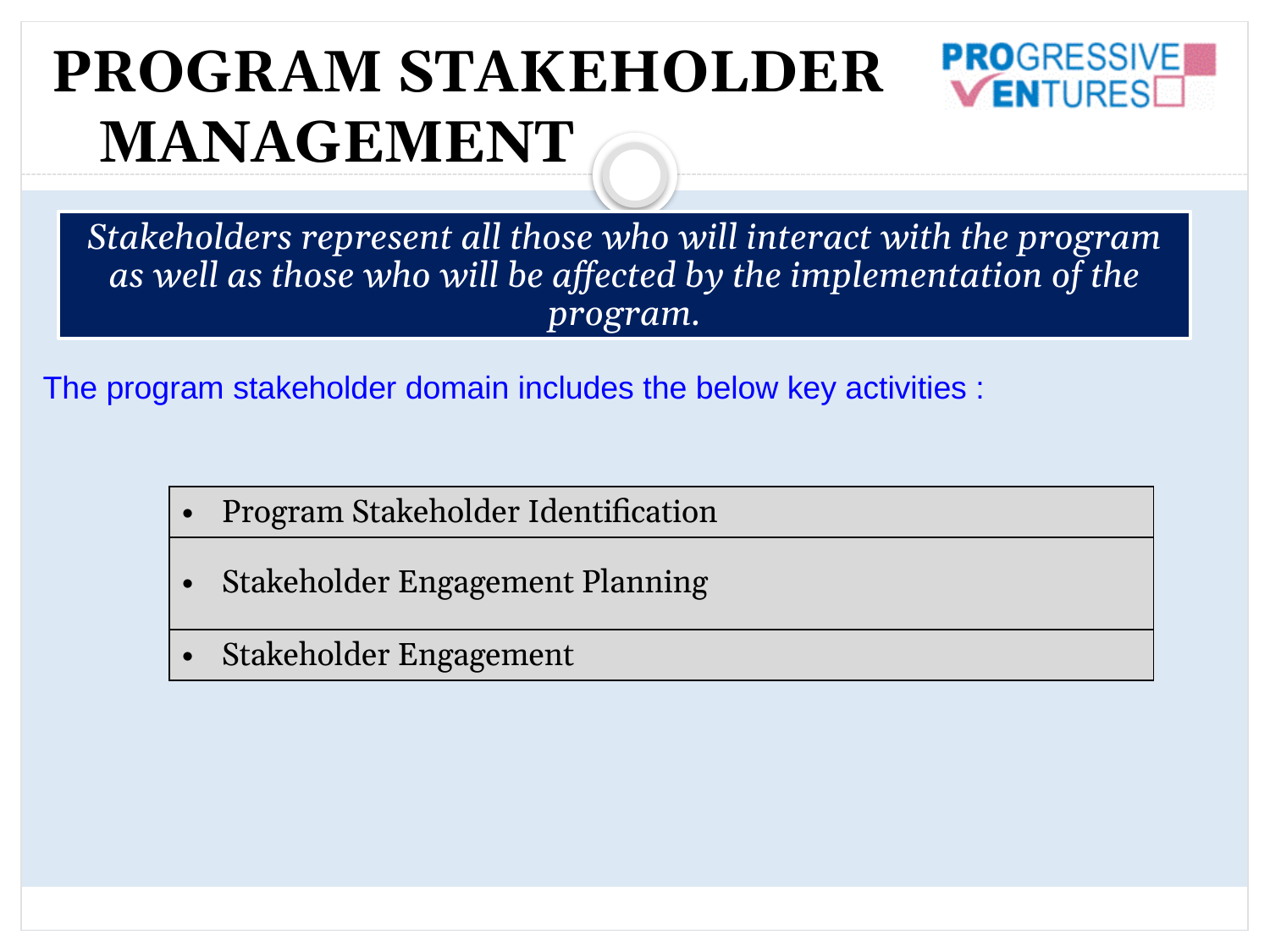

PROGRAM STAKEHOLDER MANAGEMENT
#
Overview

Stakeholders represent all those who will interact with the program as well as those who will be affected by the implementation of the program.
The program stakeholder domain includes the below key activities :
| Program Stakeholder Identification |
| --- |
| Stakeholder Engagement Planning |
| Stakeholder Engagement |